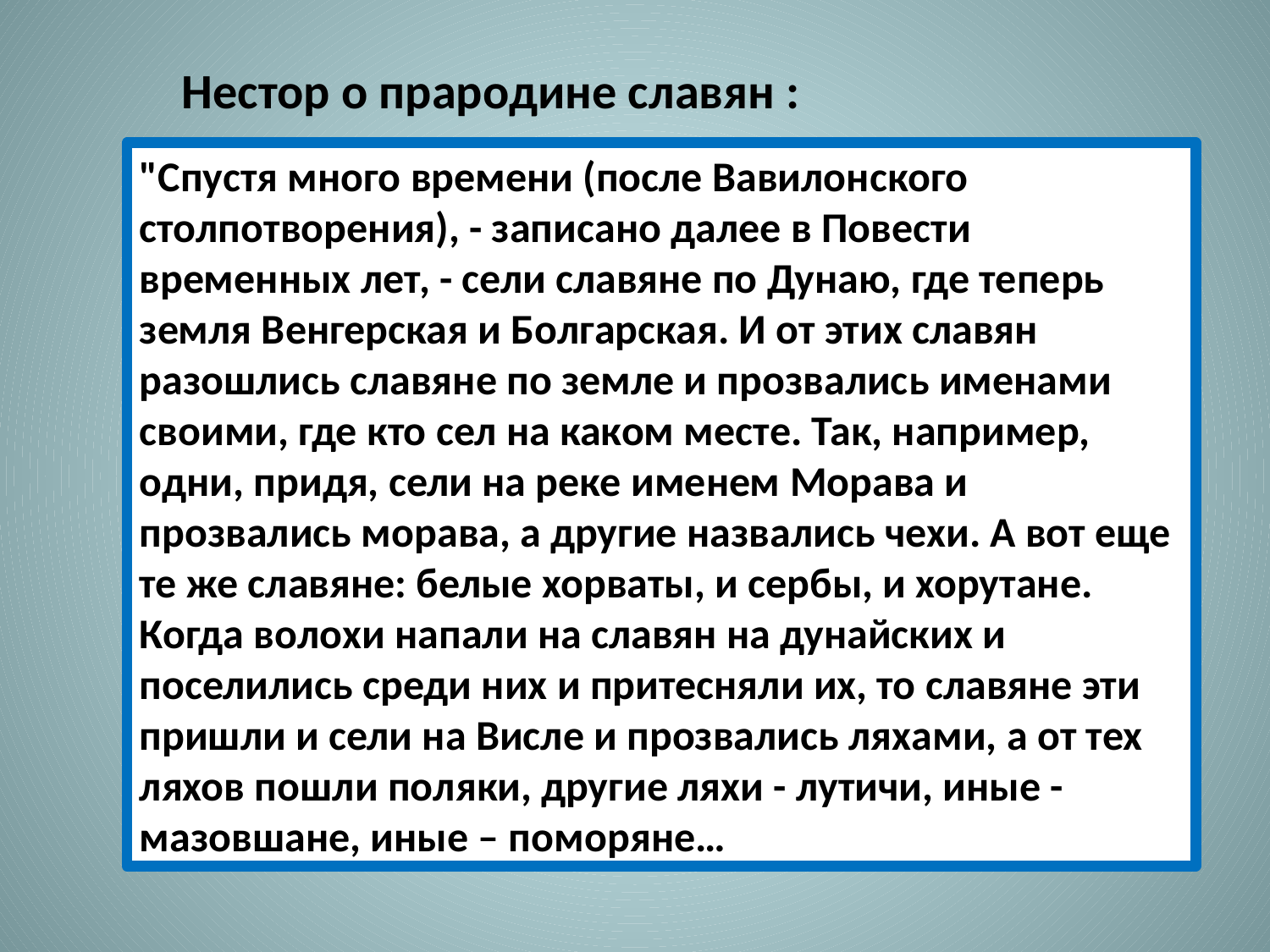

Нестор о прародине славян :
"Спустя много времени (после Вавилонского столпотворения), - записано далее в Повести временных лет, - сели славяне по Дунаю, где теперь земля Венгерская и Болгарская. И от этих славян разошлись славяне по земле и прозвались именами своими, где кто сел на каком месте. Так, например, одни, придя, сели на реке именем Морава и прозвались морава, а другие назвались чехи. А вот еще те же славяне: белые хорваты, и сербы, и хорутане. Когда волохи напали на славян на дунайских и поселились среди них и притесняли их, то славяне эти пришли и сели на Висле и прозвались ляхами, а от тех ляхов пошли поляки, другие ляхи - лутичи, иные - мазовшане, иные – поморяне…